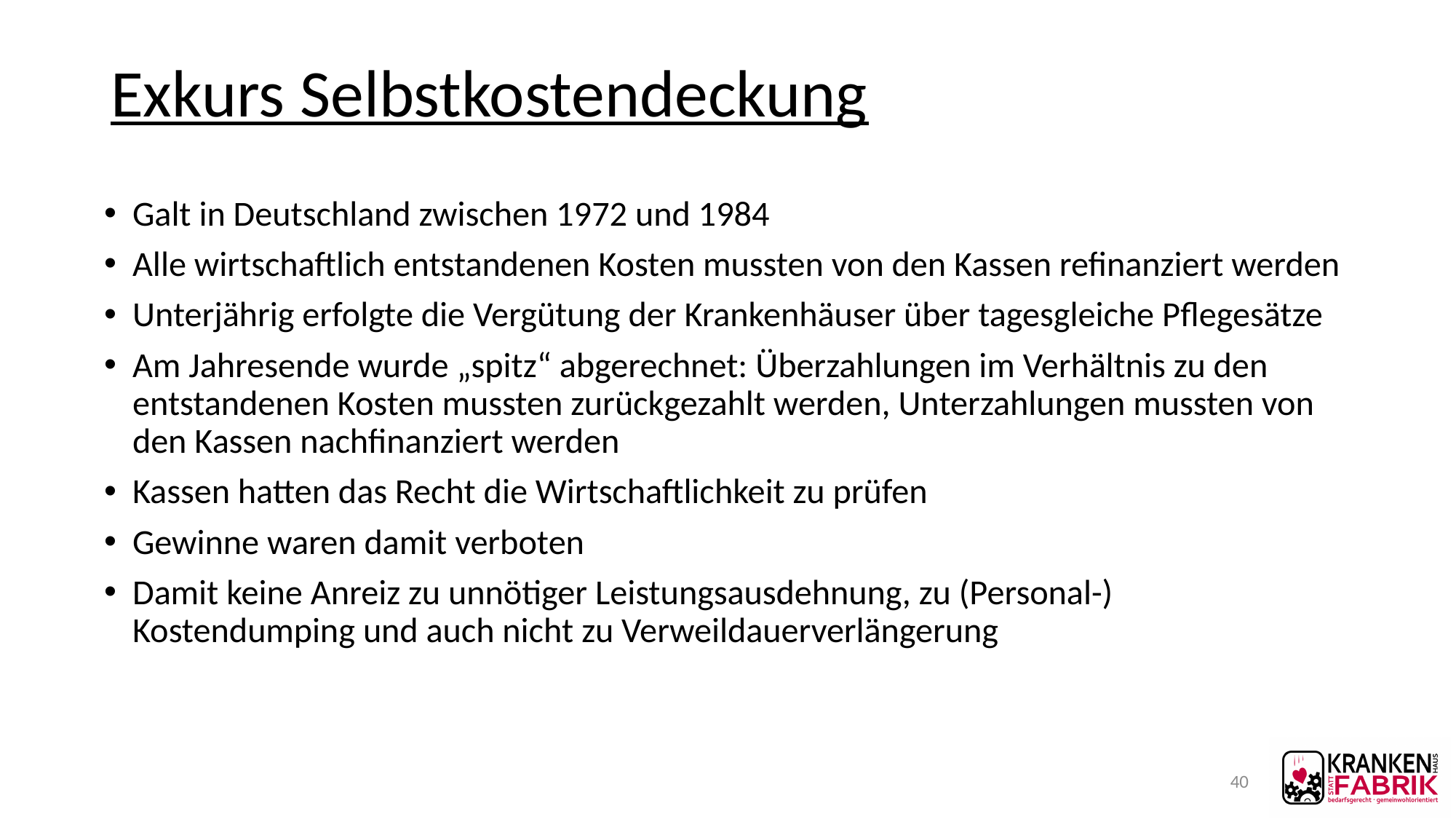

# Exkurs Selbstkostendeckung
Galt in Deutschland zwischen 1972 und 1984
Alle wirtschaftlich entstandenen Kosten mussten von den Kassen refinanziert werden
Unterjährig erfolgte die Vergütung der Krankenhäuser über tagesgleiche Pflegesätze
Am Jahresende wurde „spitz“ abgerechnet: Überzahlungen im Verhältnis zu den entstandenen Kosten mussten zurückgezahlt werden, Unterzahlungen mussten von den Kassen nachfinanziert werden
Kassen hatten das Recht die Wirtschaftlichkeit zu prüfen
Gewinne waren damit verboten
Damit keine Anreiz zu unnötiger Leistungsausdehnung, zu (Personal-) Kostendumping und auch nicht zu Verweildauerverlängerung
40